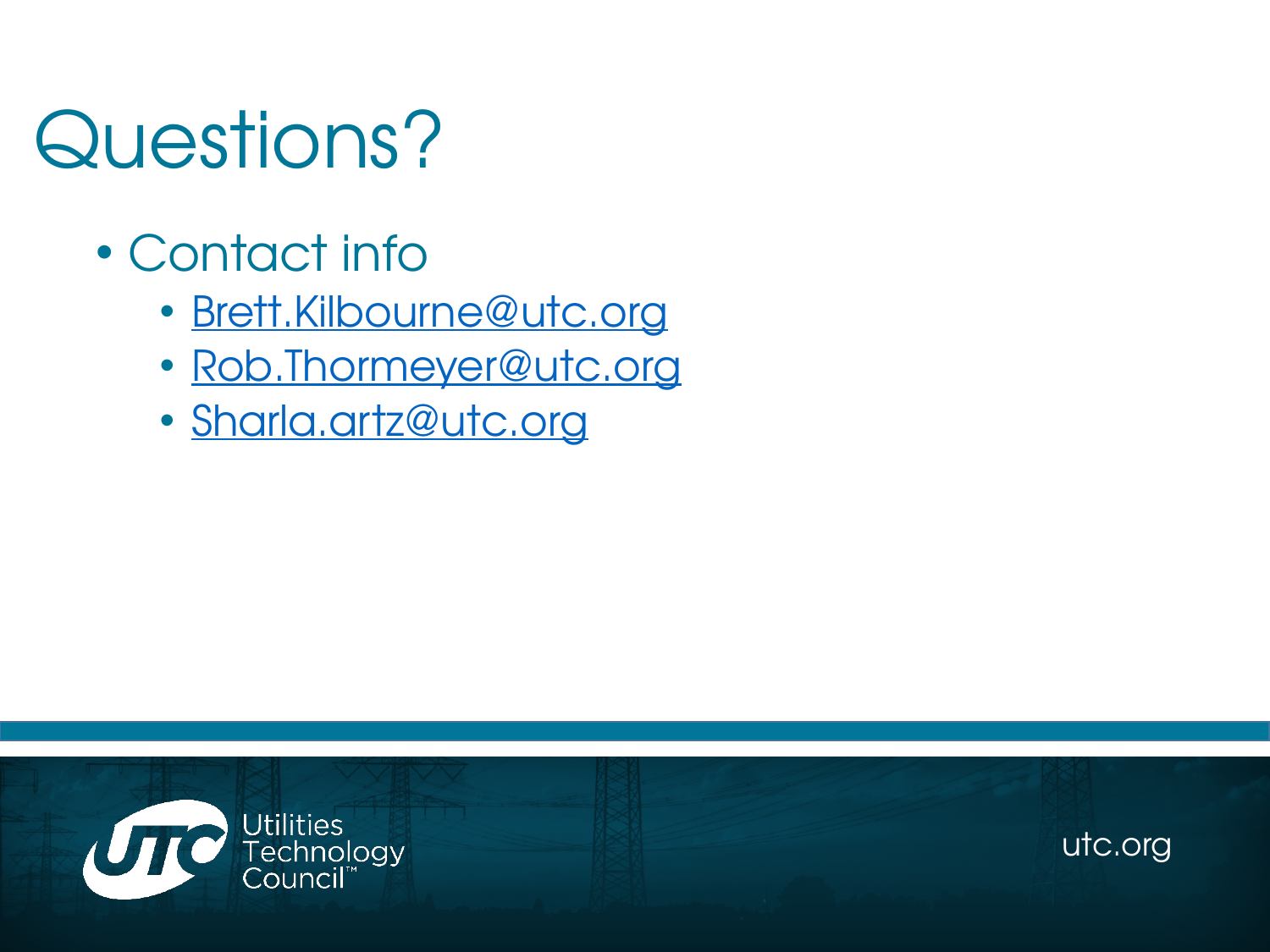

# Questions?
Contact info
Brett.Kilbourne@utc.org
Rob.Thormeyer@utc.org
Sharla.artz@utc.org